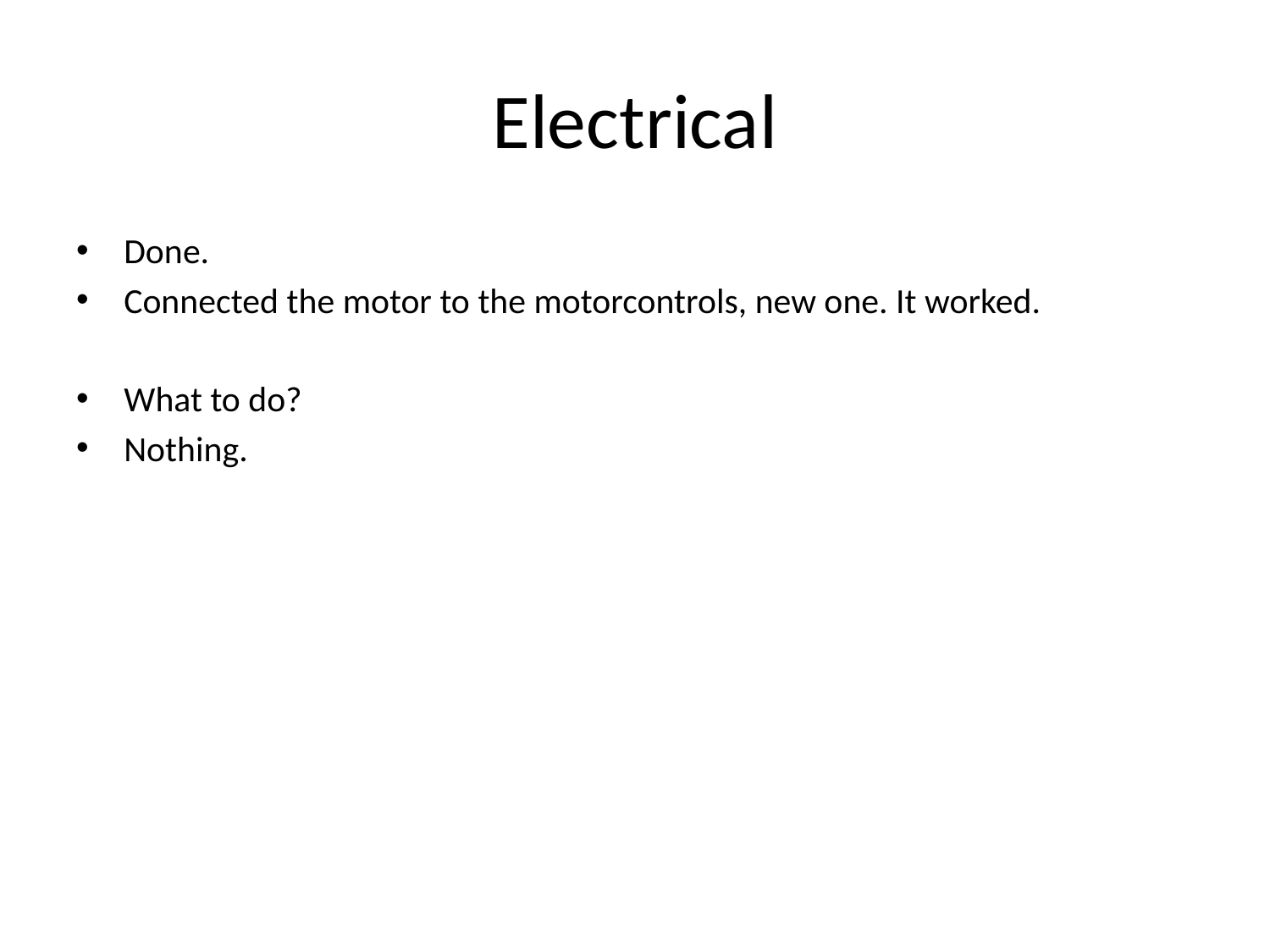

# Electrical
Done.
Connected the motor to the motorcontrols, new one. It worked.

What to do?
Nothing.